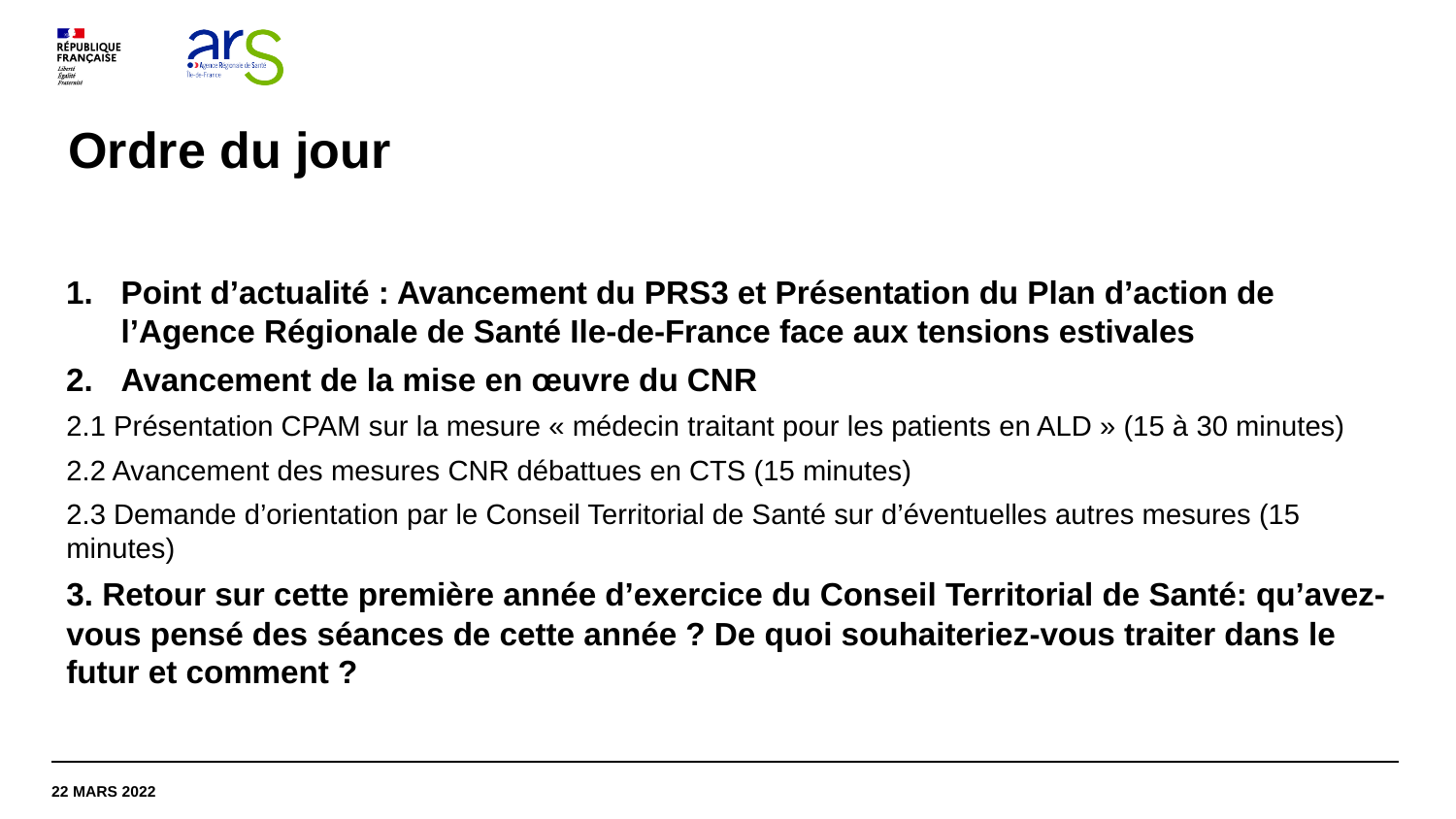

# Ordre du jour

Point d’actualité : Avancement du PRS3 et Présentation du Plan d’action de l’Agence Régionale de Santé Ile-de-France face aux tensions estivales
Avancement de la mise en œuvre du CNR
2.1 Présentation CPAM sur la mesure « médecin traitant pour les patients en ALD » (15 à 30 minutes)
2.2 Avancement des mesures CNR débattues en CTS (15 minutes)
2.3 Demande d’orientation par le Conseil Territorial de Santé sur d’éventuelles autres mesures (15 minutes)
3. Retour sur cette première année d’exercice du Conseil Territorial de Santé: qu’avez-vous pensé des séances de cette année ? De quoi souhaiteriez-vous traiter dans le futur et comment ?

22 MARS 2022